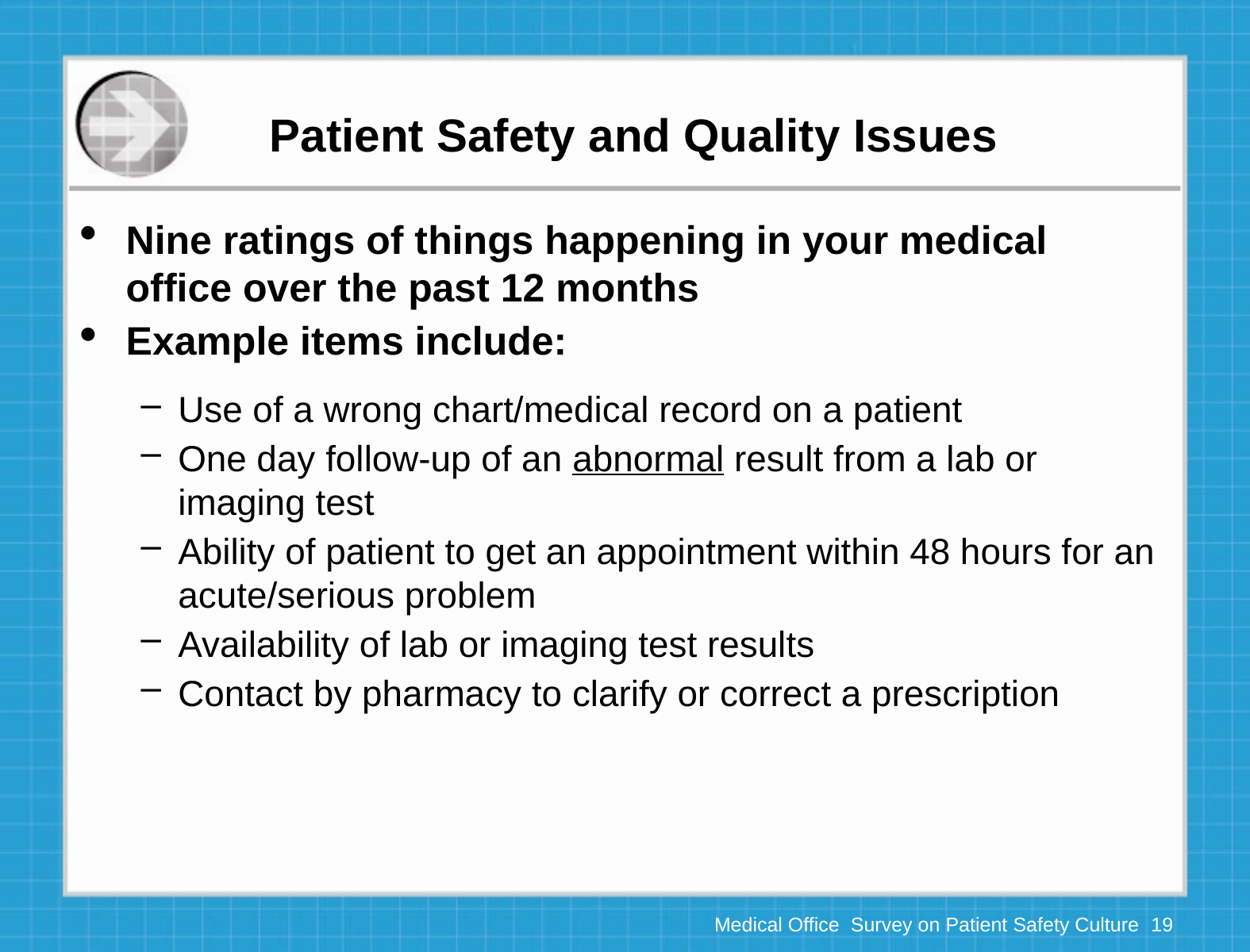

# Patient Safety and Quality Issues
Nine ratings of things happening in your medical office over the past 12 months
Example items include:

Use of a wrong chart/medical record on a patient
One day follow-up of an abnormal result from a lab or imaging test
Ability of patient to get an appointment within 48 hours for an acute/serious problem
Availability of lab or imaging test results
Contact by pharmacy to clarify or correct a prescription